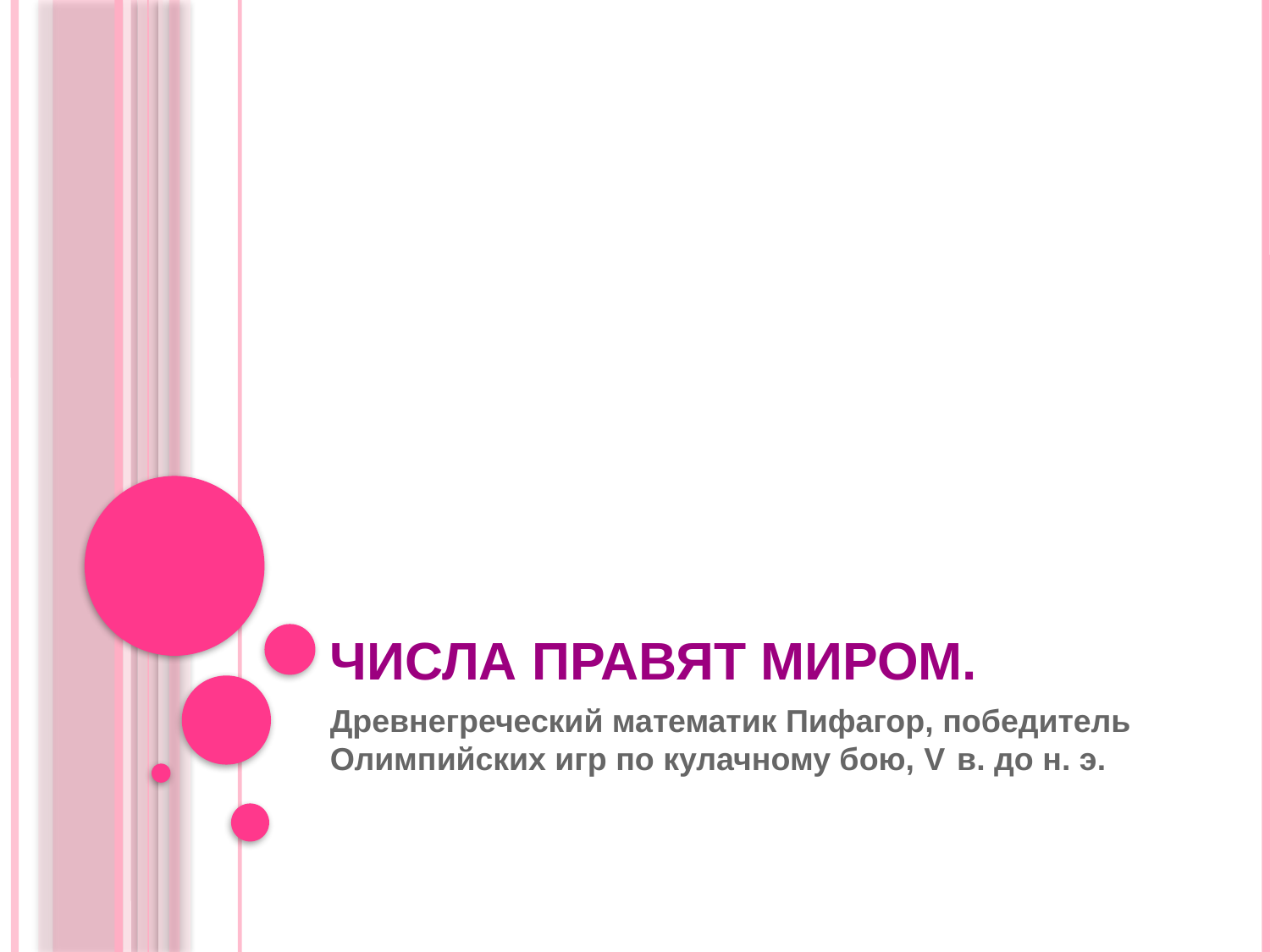

# Числа правят миром.
Древнегреческий математик Пифагор, победитель Олимпийских игр по кулачному бою, V в. до н. э.